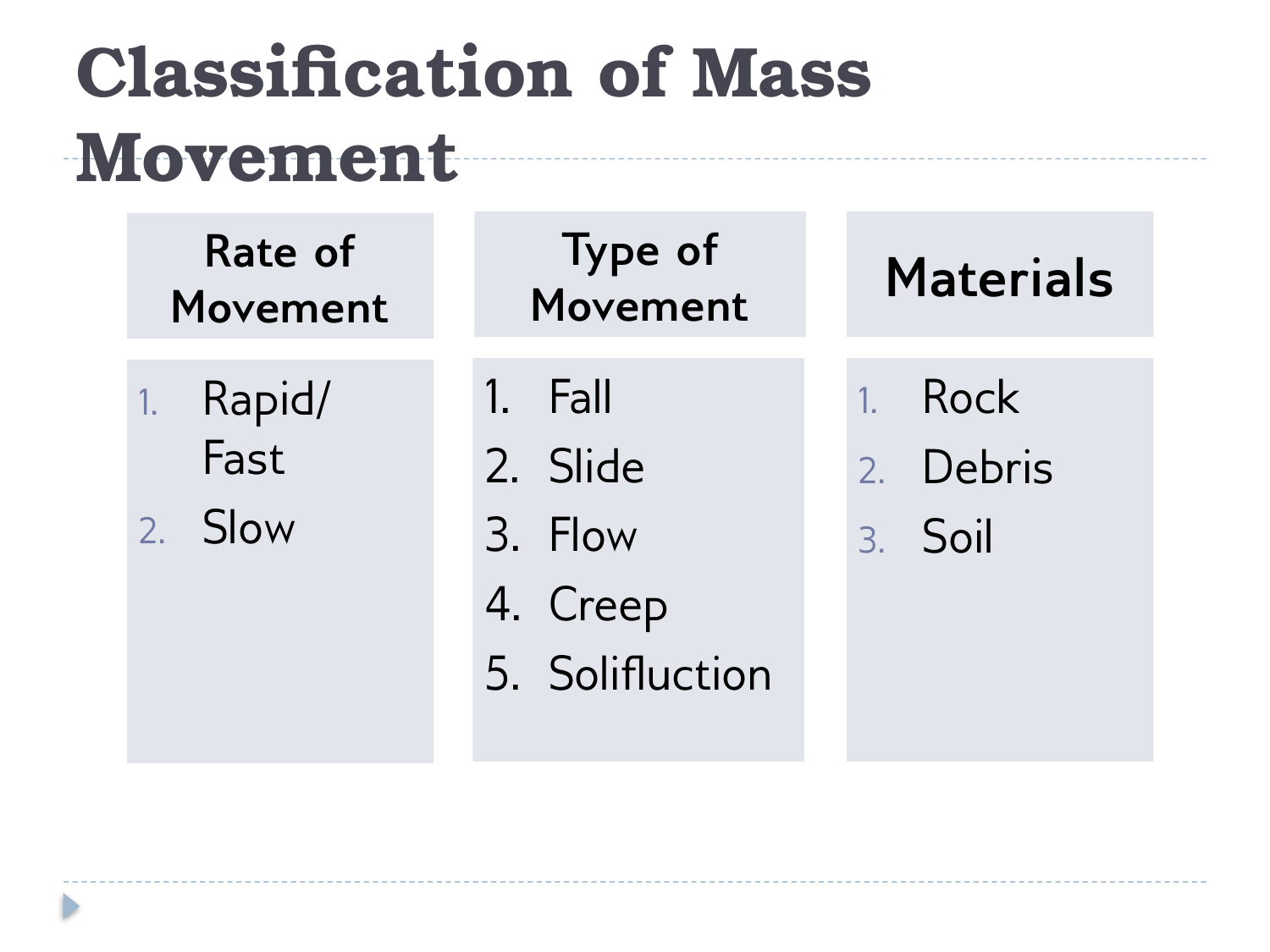

# Classification of Mass Movement
Type of Movement
Materials
Rate of Movement
Fall
Slide
Flow
Creep
Solifluction
Rock
Debris
Soil
Rapid/ Fast
Slow